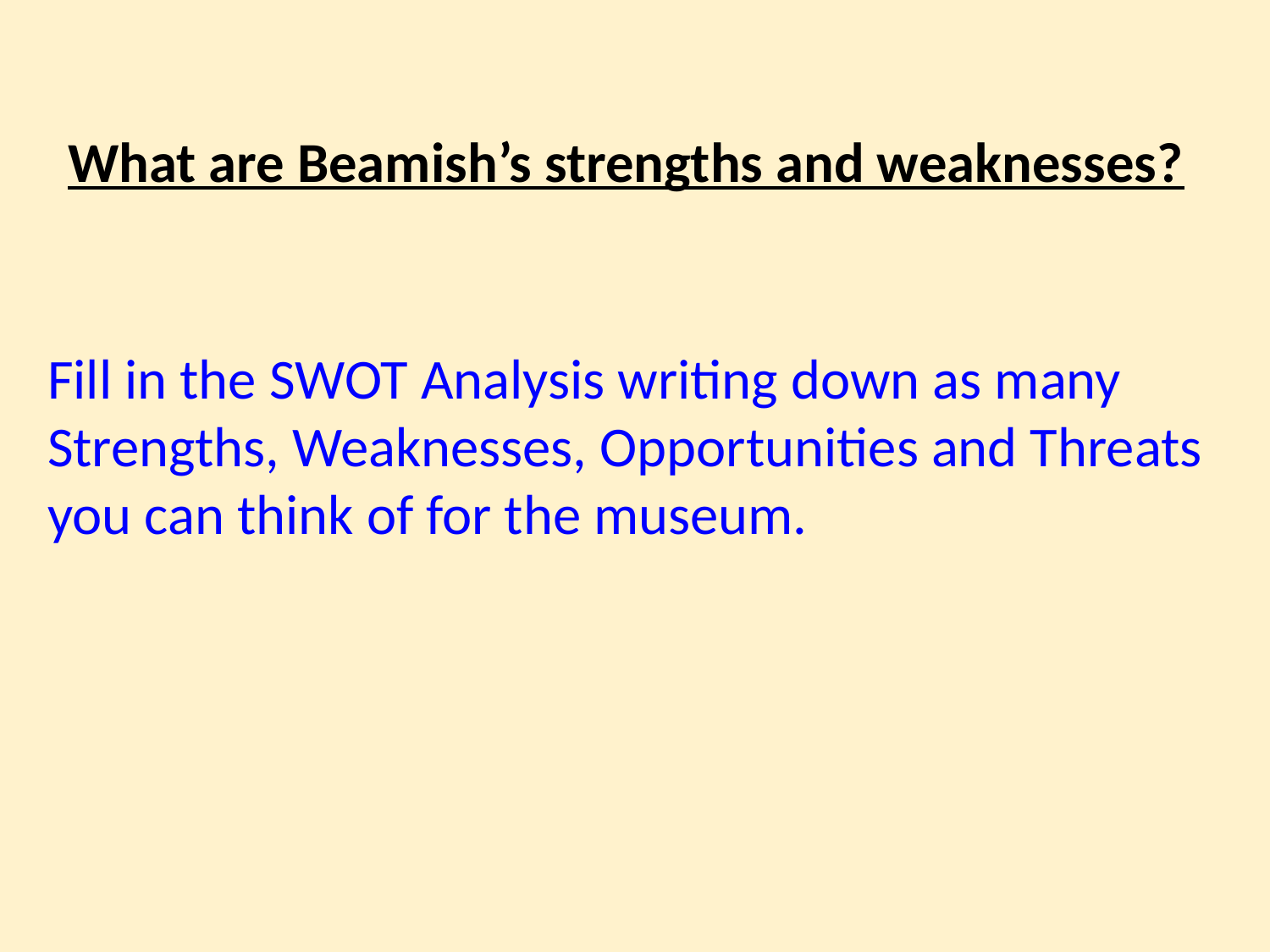

What are Beamish’s strengths and weaknesses?
Fill in the SWOT Analysis writing down as many Strengths, Weaknesses, Opportunities and Threats you can think of for the museum.